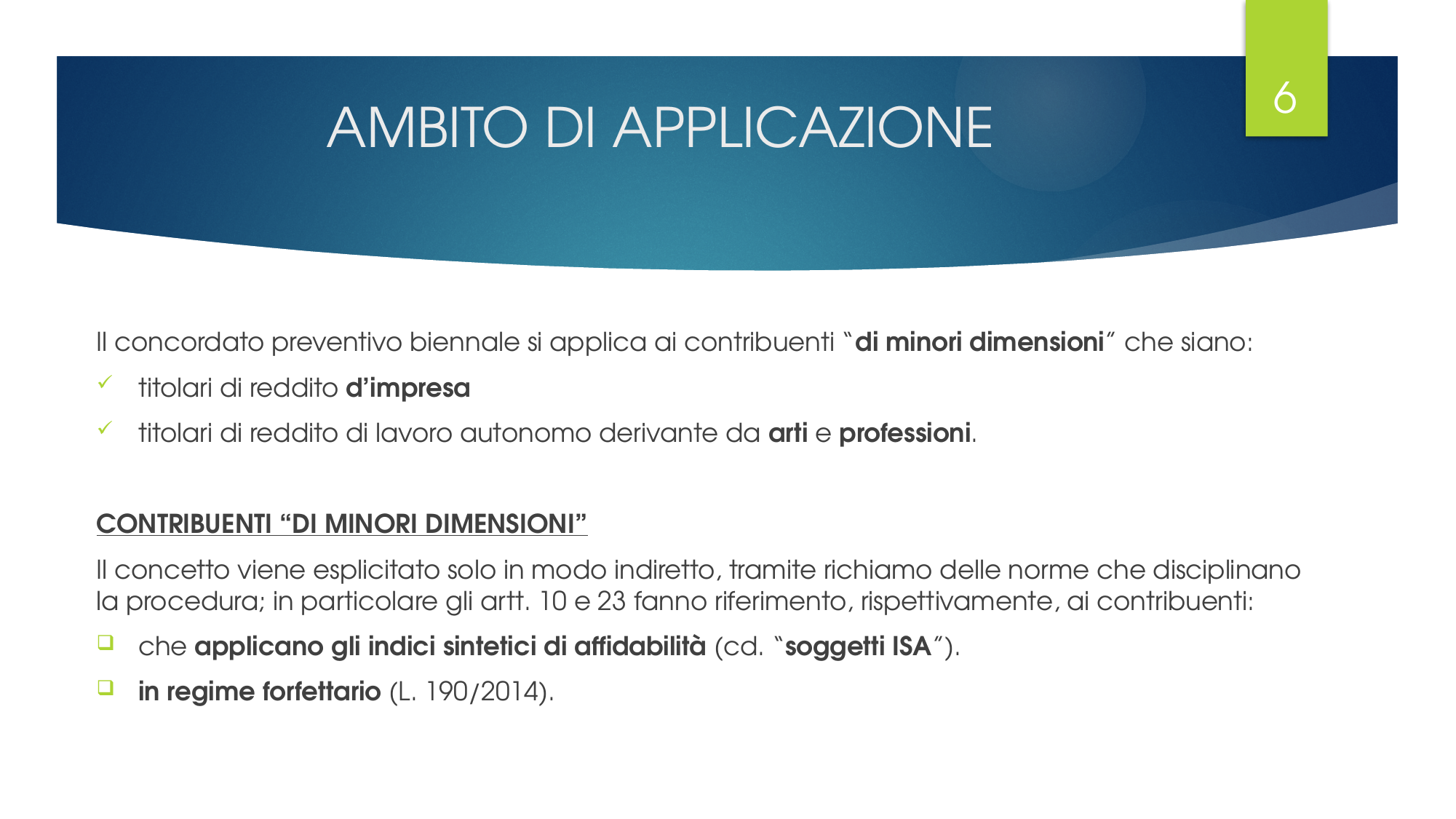

6
# AMBITO DI APPLICAZIONE
Il concordato preventivo biennale si applica ai contribuenti “di minori dimensioni” che siano:
titolari di reddito d’impresa
titolari di reddito di lavoro autonomo derivante da arti e professioni.

CONTRIBUENTI “DI MINORI DIMENSIONI”
Il concetto viene esplicitato solo in modo indiretto, tramite richiamo delle norme che disciplinano la procedura; in particolare gli artt. 10 e 23 fanno riferimento, rispettivamente, ai contribuenti:
che applicano gli indici sintetici di affidabilità (cd. “soggetti ISA”).
in regime forfettario (L. 190/2014).